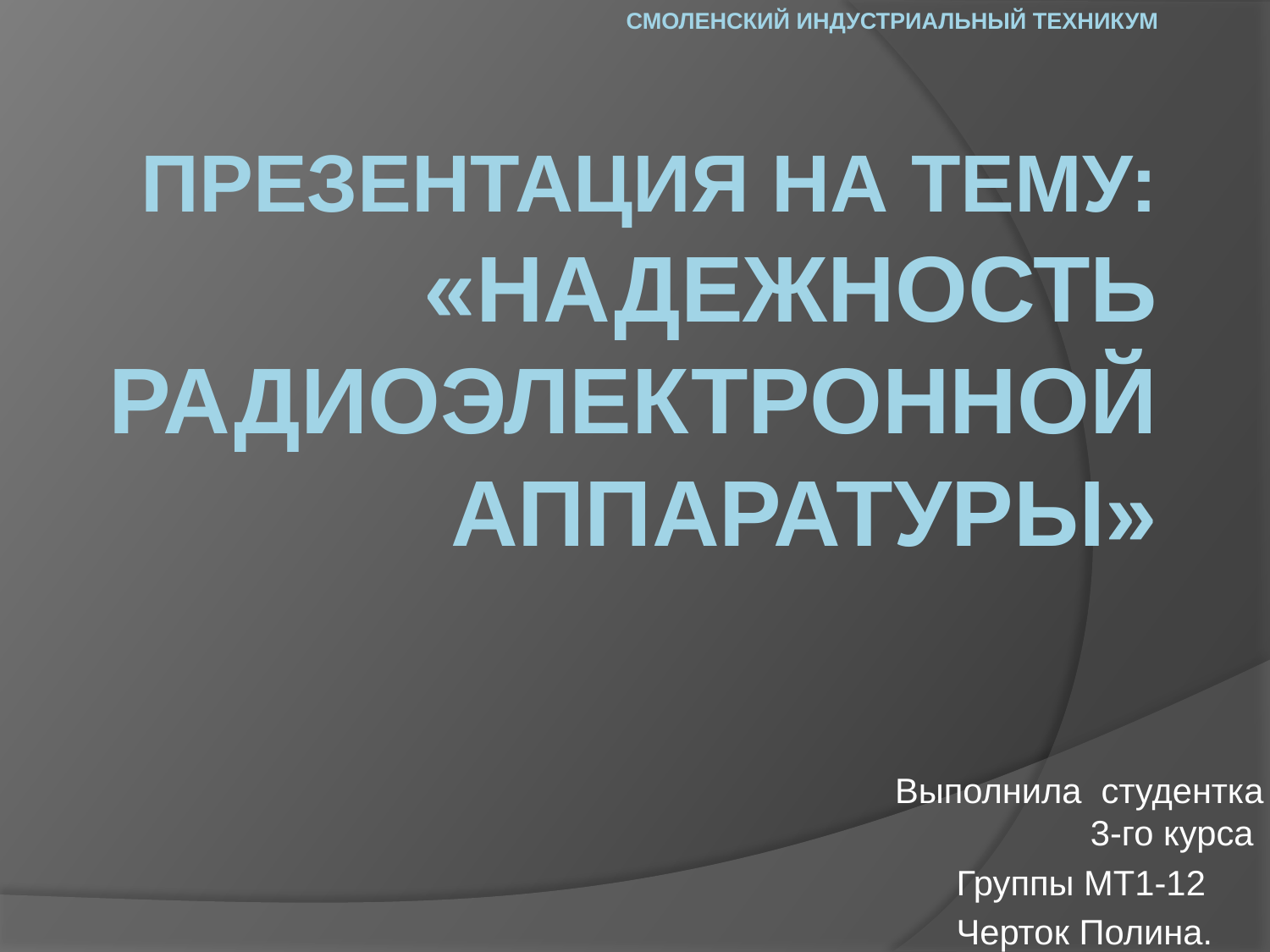

# Смоленский Индустриальный техникум Презентация на тему: «Надежность радиоэлектронной аппаратуры»
Выполнила  студентка 3-го курса
        Группы МТ1-12
        Черток Полина.